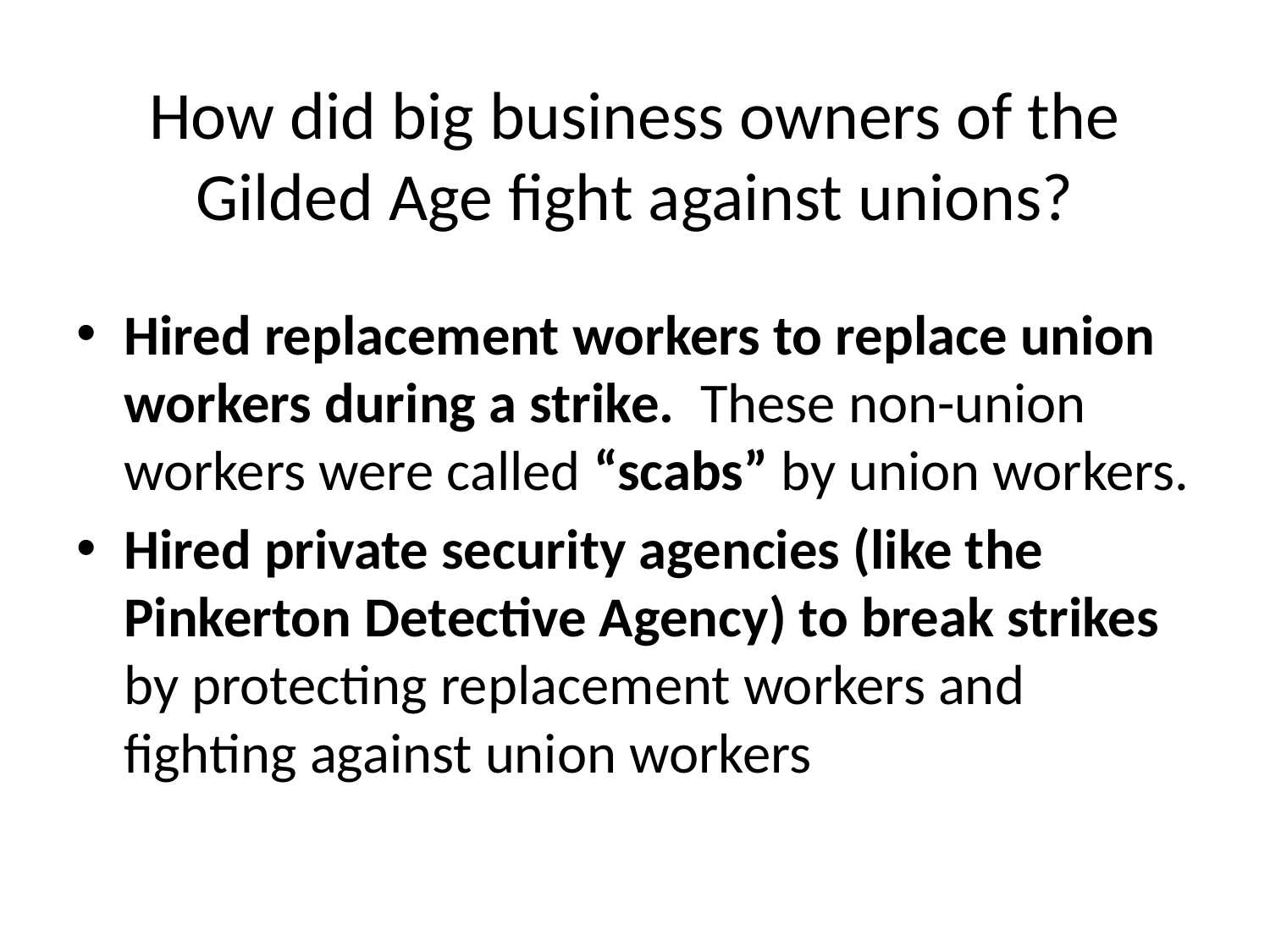

# How did big business owners of the Gilded Age fight against unions?
Hired replacement workers to replace union workers during a strike.  These non-union workers were called “scabs” by union workers.
Hired private security agencies (like the Pinkerton Detective Agency) to break strikes by protecting replacement workers and fighting against union workers